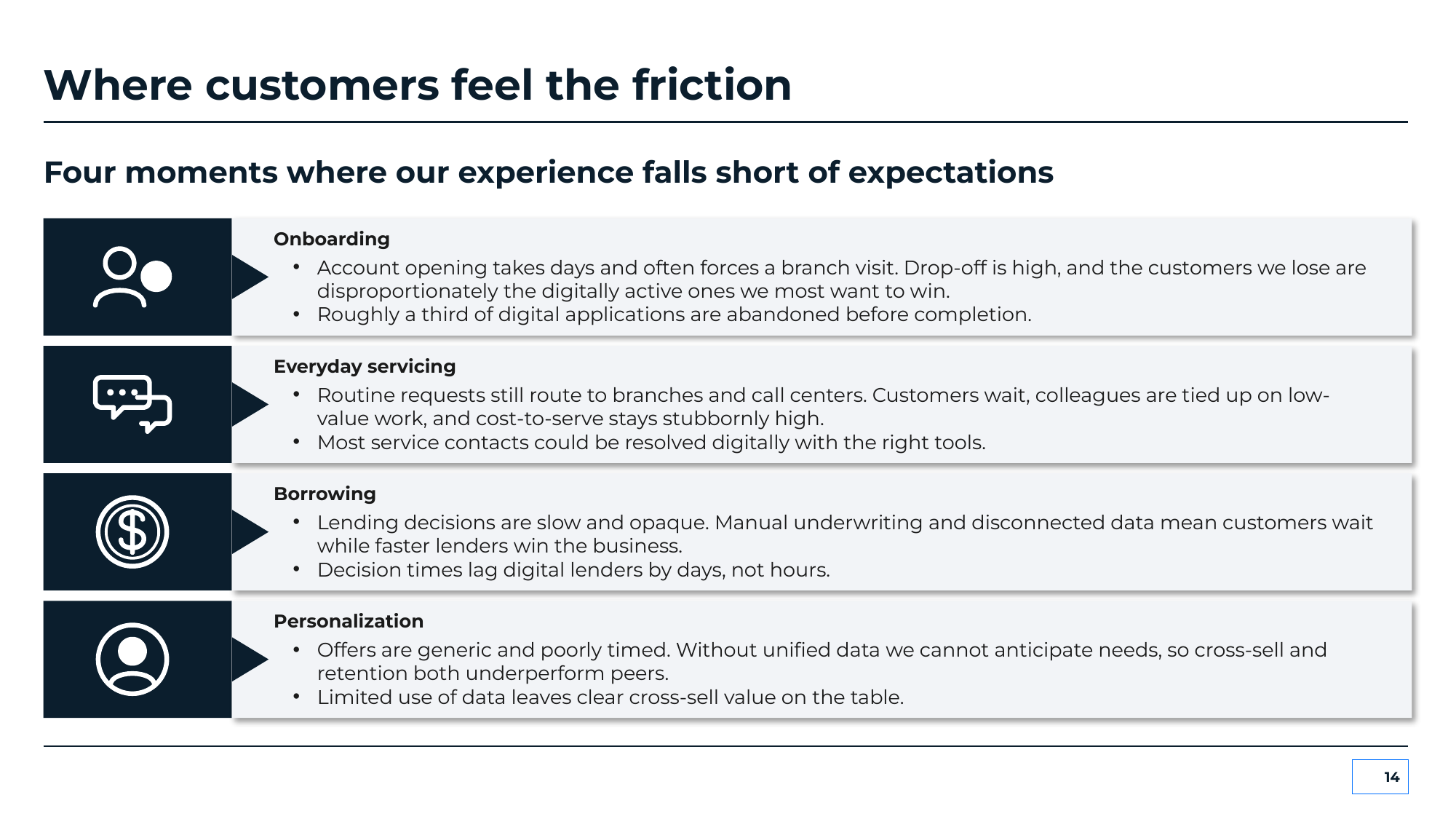

# Where customers feel the friction
Four moments where our experience falls short of expectations

Onboarding

Account opening takes days and often forces a branch visit. Drop-off is high, and the customers we lose are disproportionately the digitally active ones we most want to win.
Roughly a third of digital applications are abandoned before completion.

Everyday servicing

Routine requests still route to branches and call centers. Customers wait, colleagues are tied up on low-value work, and cost-to-serve stays stubbornly high.
Most service contacts could be resolved digitally with the right tools.

Borrowing
Lending decisions are slow and opaque. Manual underwriting and disconnected data mean customers wait while faster lenders win the business.
Decision times lag digital lenders by days, not hours.

Personalization
Offers are generic and poorly timed. Without unified data we cannot anticipate needs, so cross-sell and retention both underperform peers.
Limited use of data leaves clear cross-sell value on the table.

14